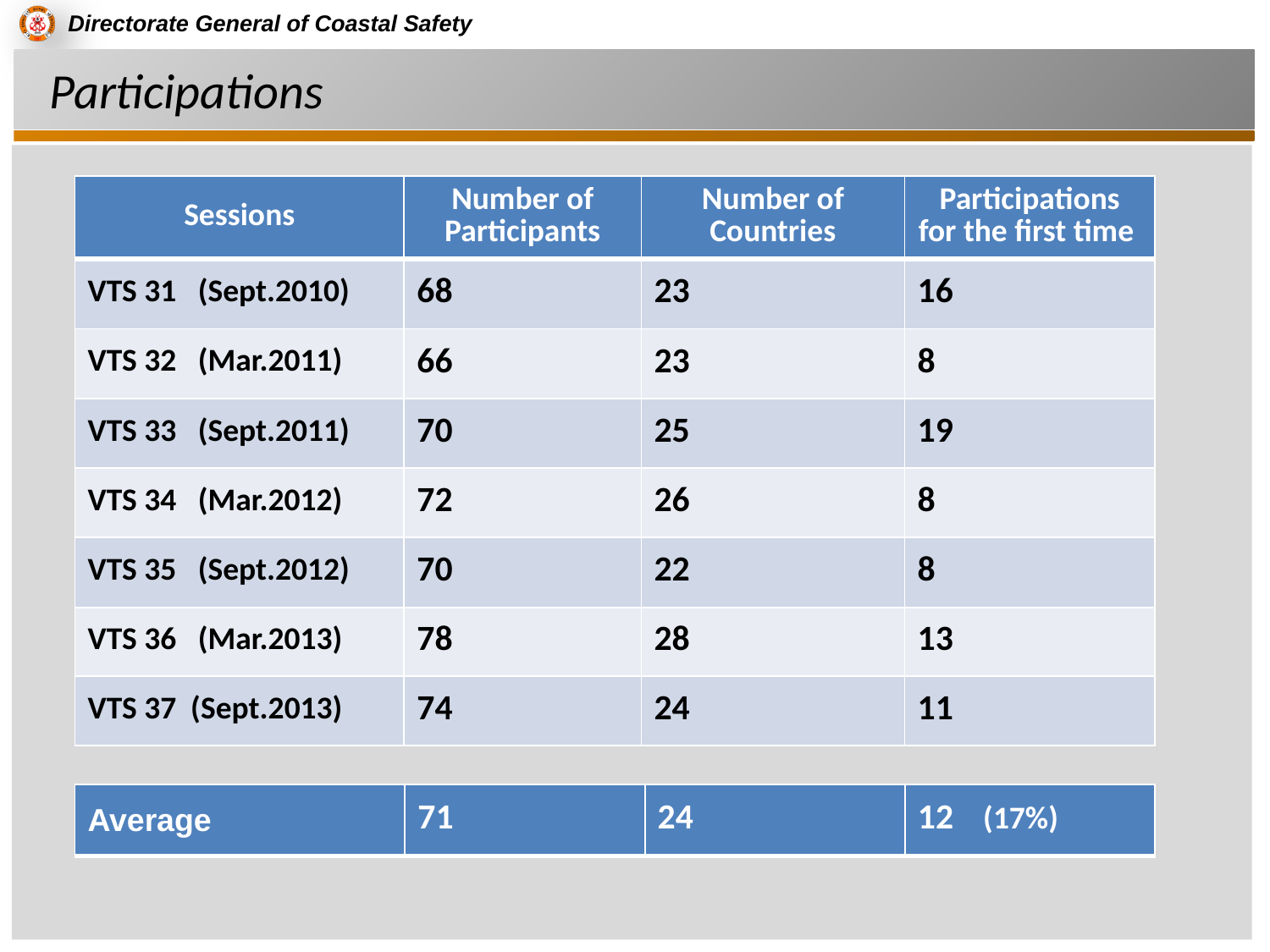

# Participations
| Sessions | Number of Participants | Number of Countries | Participations for the first time |
| --- | --- | --- | --- |
| VTS 31 (Sept.2010) | 68 | 23 | 16 |
| VTS 32 (Mar.2011) | 66 | 23 | 8 |
| VTS 33 (Sept.2011) | 70 | 25 | 19 |
| VTS 34 (Mar.2012) | 72 | 26 | 8 |
| VTS 35 (Sept.2012) | 70 | 22 | 8 |
| VTS 36 (Mar.2013) | 78 | 28 | 13 |
| VTS 37 (Sept.2013) | 74 | 24 | 11 |
| Average | 71 | 24 | 12 (17%) |
| --- | --- | --- | --- |